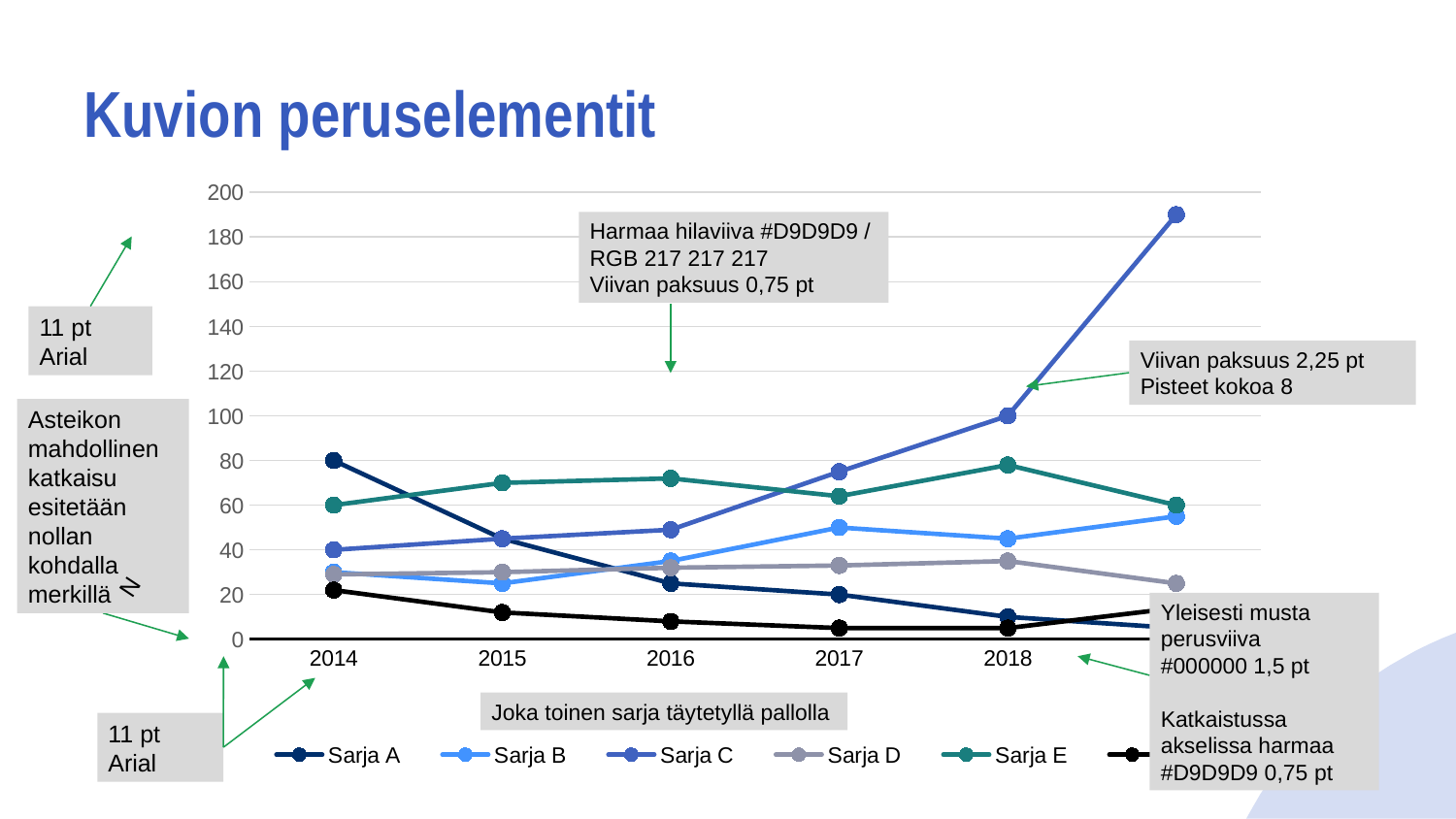

# Kuvion peruselementit

### Chart

| Category | Sarja A | Sarja B | Sarja C | Sarja D | Sarja E | Sarja F |
|---|---|---|---|---|---|---|
| 2014 | 80.0 | 30.0 | 40.0 | 29.0 | 60.0 | 22.0 |
| 2015 | 45.0 | 25.0 | 45.0 | 30.0 | 70.0 | 12.0 |
| 2016 | 25.0 | 35.0 | 49.0 | 32.0 | 72.0 | 8.0 |
| 2017 | 20.0 | 50.0 | 75.0 | 33.0 | 64.0 | 5.0 |
| 2018 | 10.0 | 45.0 | 100.0 | 35.0 | 78.0 | 5.0 |
| 2019 | 5.0 | 55.0 | 190.0 | 25.0 | 60.0 | 14.0 |
Harmaa hilaviiva #D9D9D9 / RGB 217 217 217
Viivan paksuus 0,75 pt
11 pt Arial
Viivan paksuus 2,25 pt
Pisteet kokoa 8
Asteikon mahdollinen katkaisu
esitetään
nollan
kohdalla
merkillä
N
Yleisesti musta perusviiva
#000000 1,5 pt
Katkaistussa akselissa harmaa #D9D9D9 0,75 pt
Joka toinen sarja täytetyllä pallolla
11 pt Arial